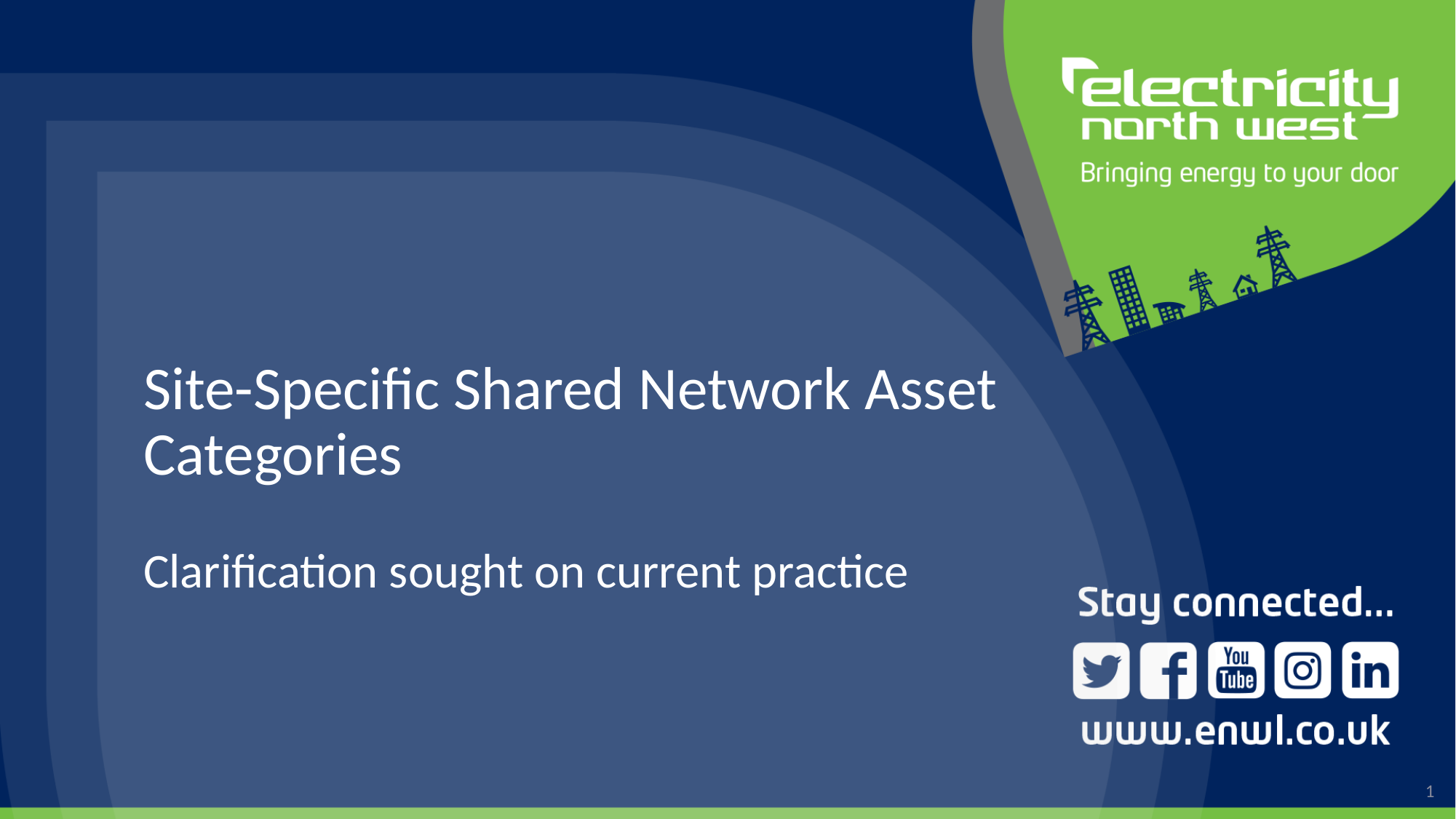

# Site-Specific Shared Network Asset Categories
Clarification sought on current practice
1